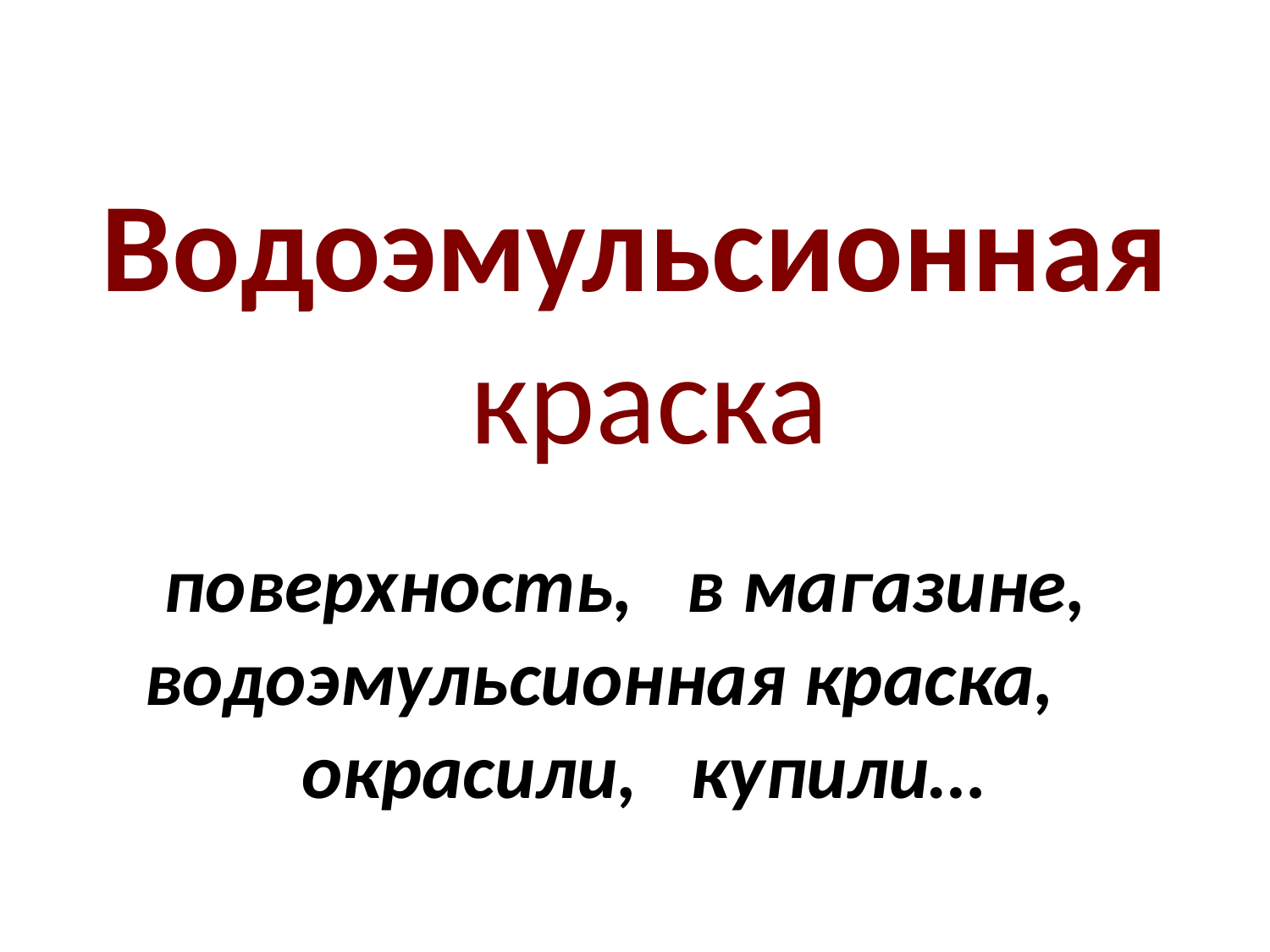

Водоэмульсионная
 краска
поверхность,   в магазине,
водоэмульсионная краска,
 окрасили,   купили…